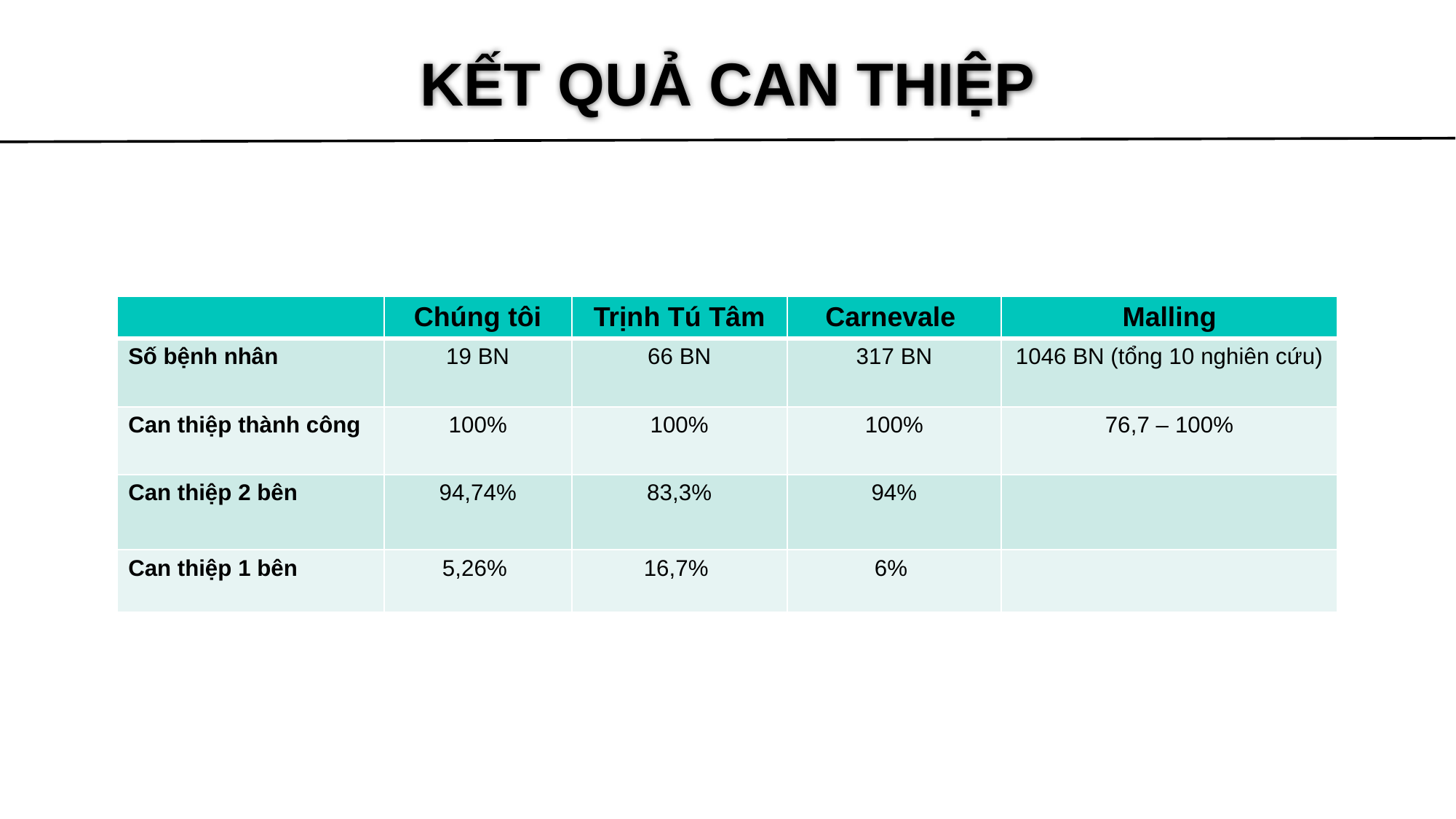

# KẾT QUẢ CAN THIỆP
|  | Chúng tôi | Trịnh Tú Tâm | Carnevale | Malling |
| --- | --- | --- | --- | --- |
| Số bệnh nhân | 19 BN | 66 BN | 317 BN | 1046 BN (tổng 10 nghiên cứu) |
| Can thiệp thành công | 100% | 100% | 100% | 76,7 – 100% |
| Can thiệp 2 bên | 94,74% | 83,3% | 94% |  |
| Can thiệp 1 bên | 5,26% | 16,7% | 6% |  |